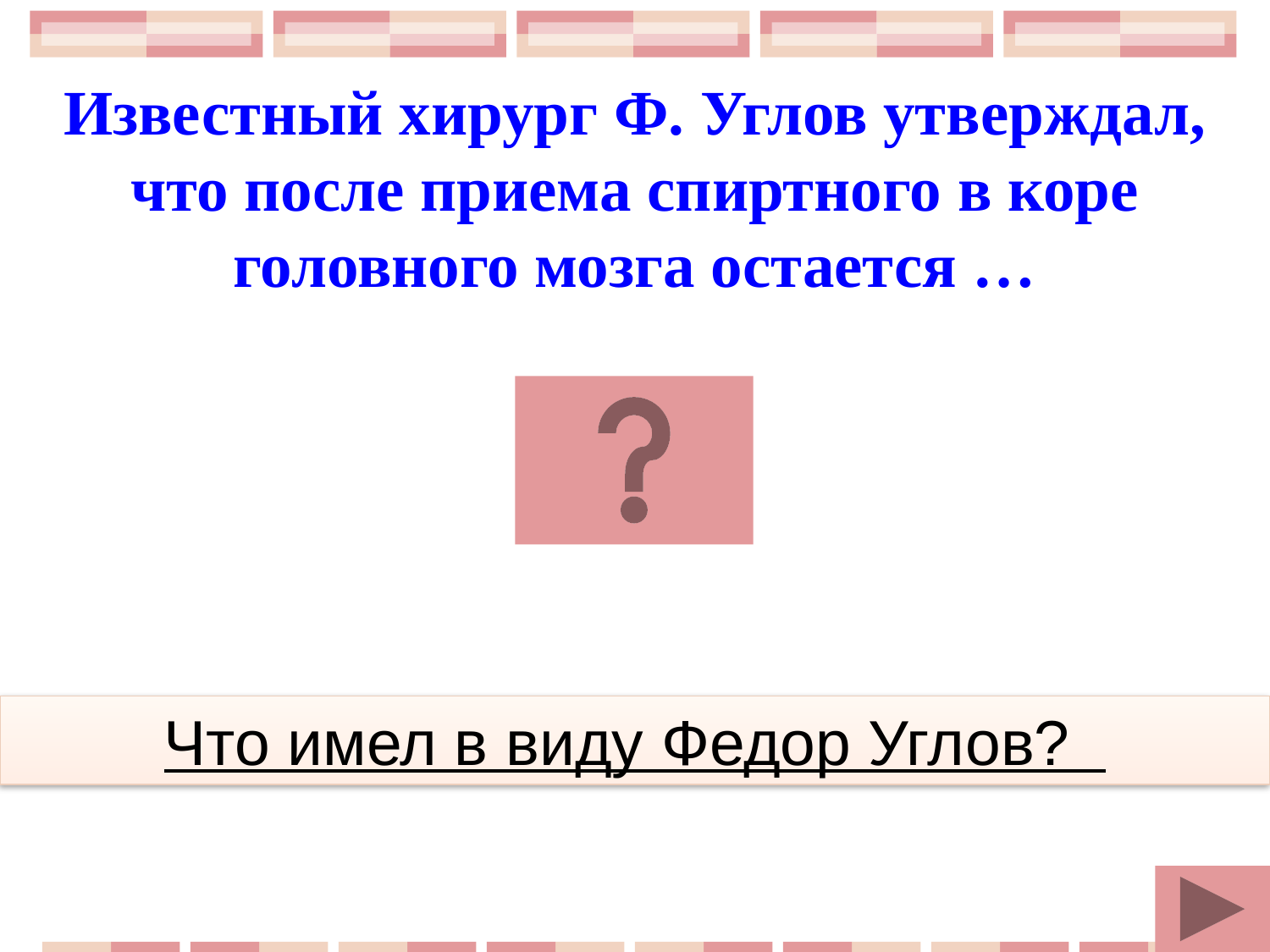

#
Известный хирург Ф. Углов утверждал, что после приема спиртного в коре головного мозга остается …

Что имел в виду Федор Углов?